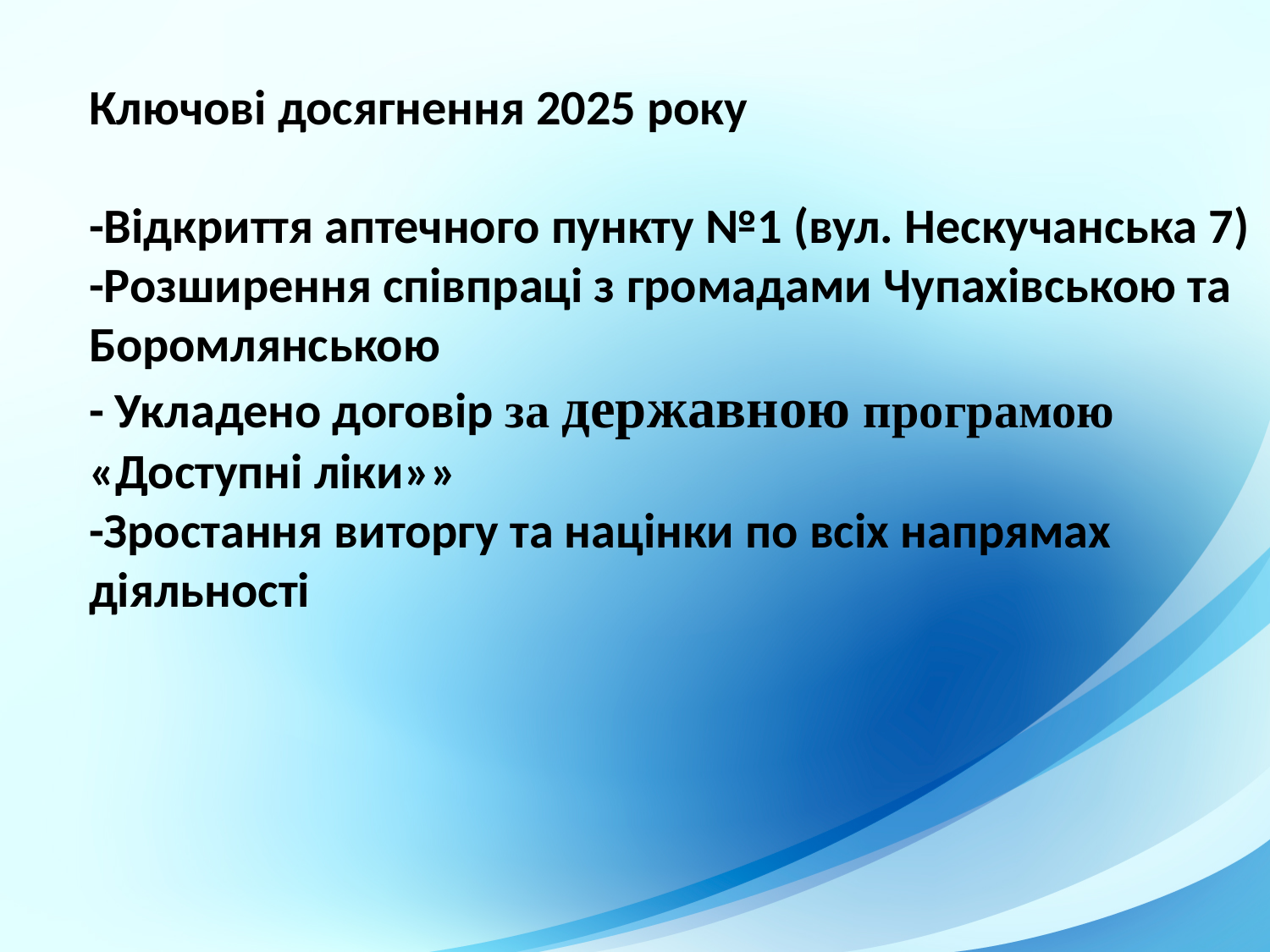

Ключові досягнення 2025 року

-Відкриття аптечного пункту №1 (вул. Нескучанська 7)
-Розширення співпраці з громадами Чупахівською та Боромлянською
- Укладено договір за державною програмою «Доступні ліки»»
-Зростання виторгу та націнки по всіх напрямах діяльності